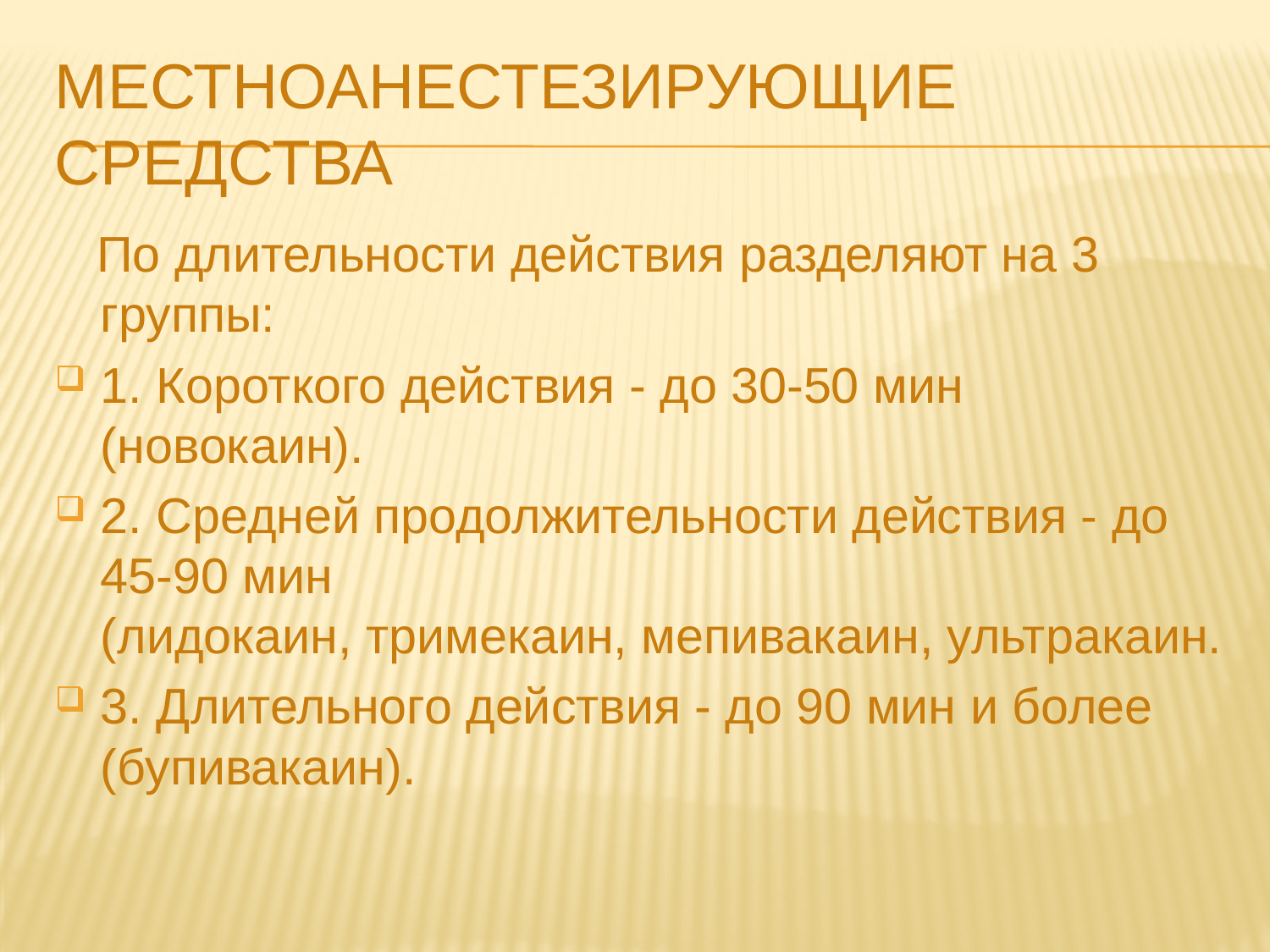

# Местноанестезирующие средства
   По длительности действия разделяют на 3 группы:
1. Короткого действия - до 30-50 мин (новокаин).
2. Средней продолжительности действия - до 45-90 мин (лидокаин, тримекаин, мепивакаин, ультракаин.
3. Длительного действия - до 90 мин и более (бупивакаин).